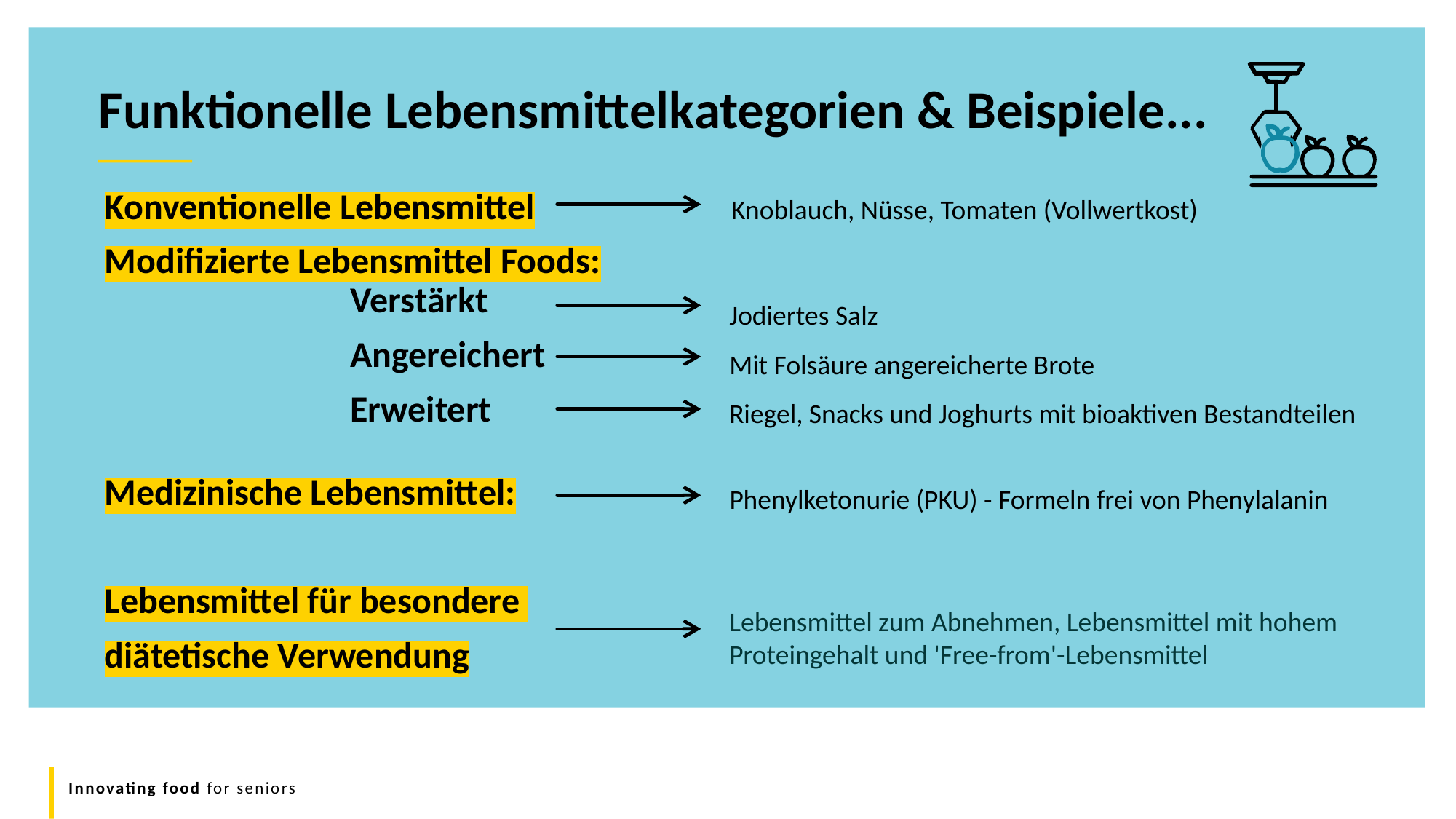

Funktionelle Lebensmittelkategorien & Beispiele...
Konventionelle Lebensmittel
Modifizierte Lebensmittel Foods:
		Verstärkt
			Angereichert
			Erweitert

Medizinische Lebensmittel:

Lebensmittel für besondere
diätetische Verwendung

Knoblauch, Nüsse, Tomaten (Vollwertkost)
Jodiertes Salz
Mit Folsäure angereicherte Brote
Riegel, Snacks und Joghurts mit bioaktiven Bestandteilen
Phenylketonurie (PKU) - Formeln frei von Phenylalanin
Lebensmittel zum Abnehmen, Lebensmittel mit hohem Proteingehalt und 'Free-from'-Lebensmittel